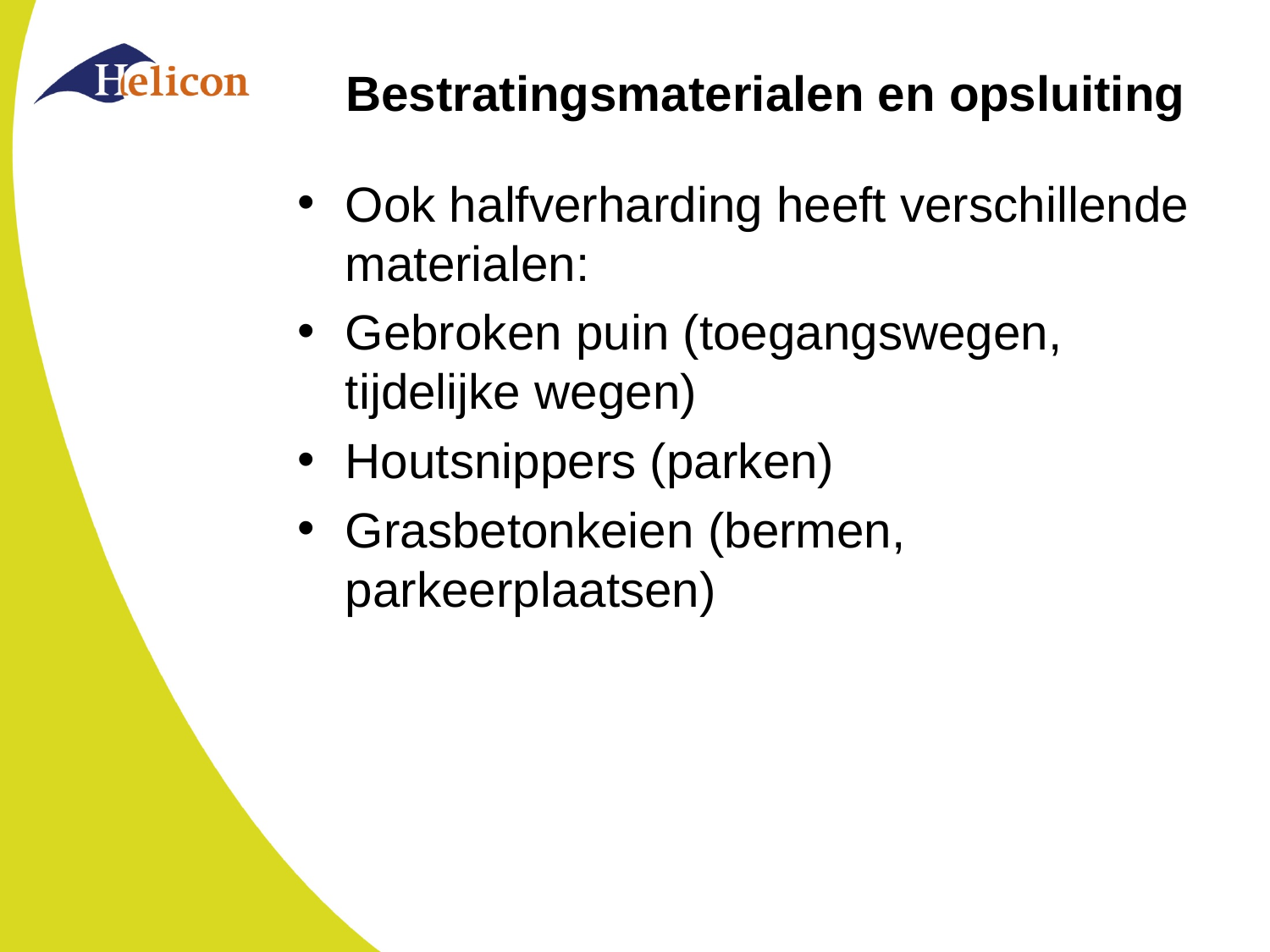

# Bestratingsmaterialen en opsluiting
Ook halfverharding heeft verschillende materialen:
Gebroken puin (toegangswegen, tijdelijke wegen)
Houtsnippers (parken)
Grasbetonkeien (bermen, parkeerplaatsen)